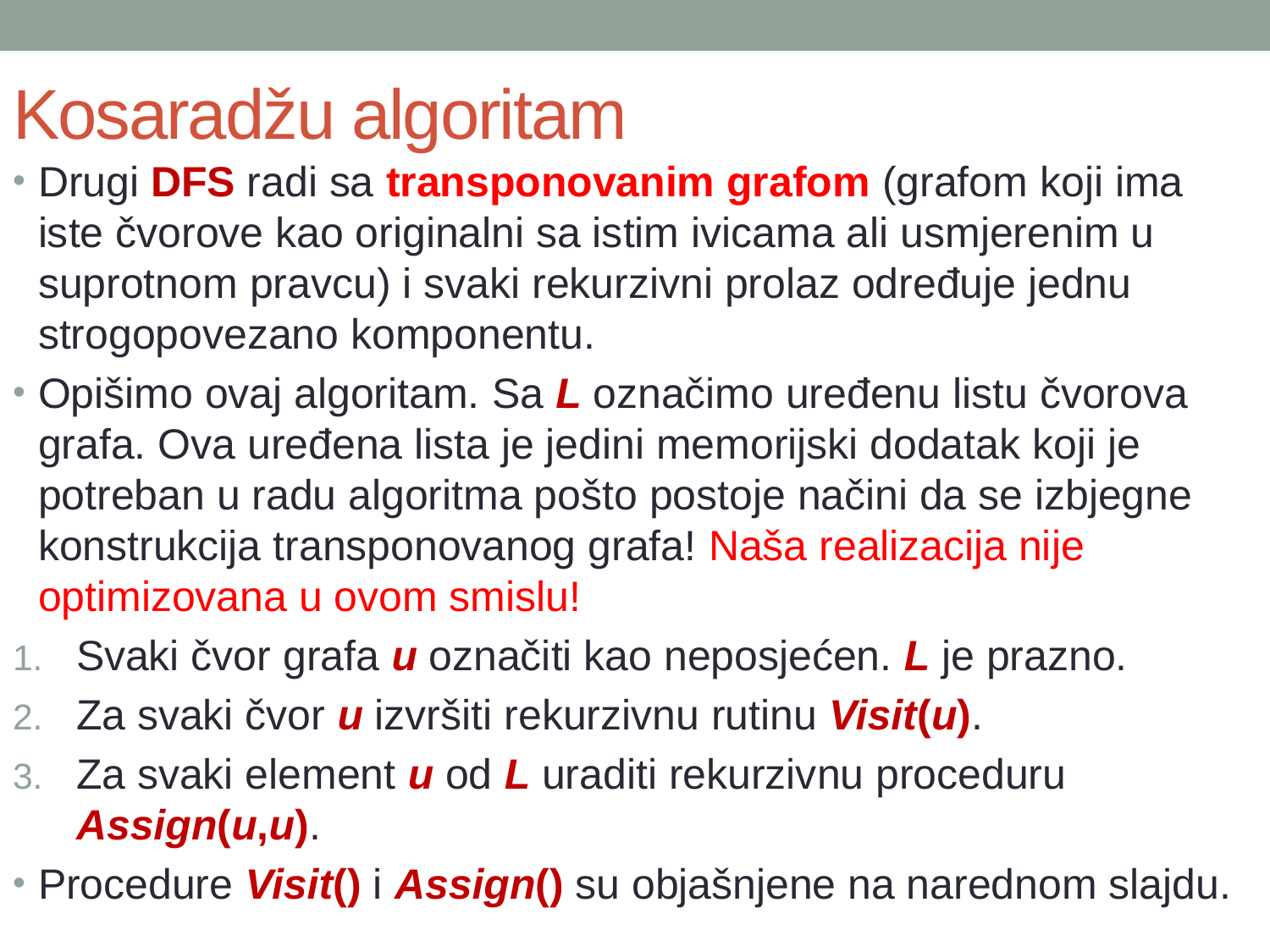

# Kosaradžu algoritam
Drugi DFS radi sa transponovanim grafom (grafom koji ima iste čvorove kao originalni sa istim ivicama ali usmjerenim u suprotnom pravcu) i svaki rekurzivni prolaz određuje jednu strogopovezano komponentu.
Opišimo ovaj algoritam. Sa L označimo uređenu listu čvorova grafa. Ova uređena lista je jedini memorijski dodatak koji je potreban u radu algoritma pošto postoje načini da se izbjegne konstrukcija transponovanog grafa! Naša realizacija nije optimizovana u ovom smislu!
Svaki čvor grafa u označiti kao neposjećen. L je prazno.
Za svaki čvor u izvršiti rekurzivnu rutinu Visit(u).
Za svaki element u od L uraditi rekurzivnu proceduru Assign(u,u).
Procedure Visit() i Assign() su objašnjene na narednom slajdu.